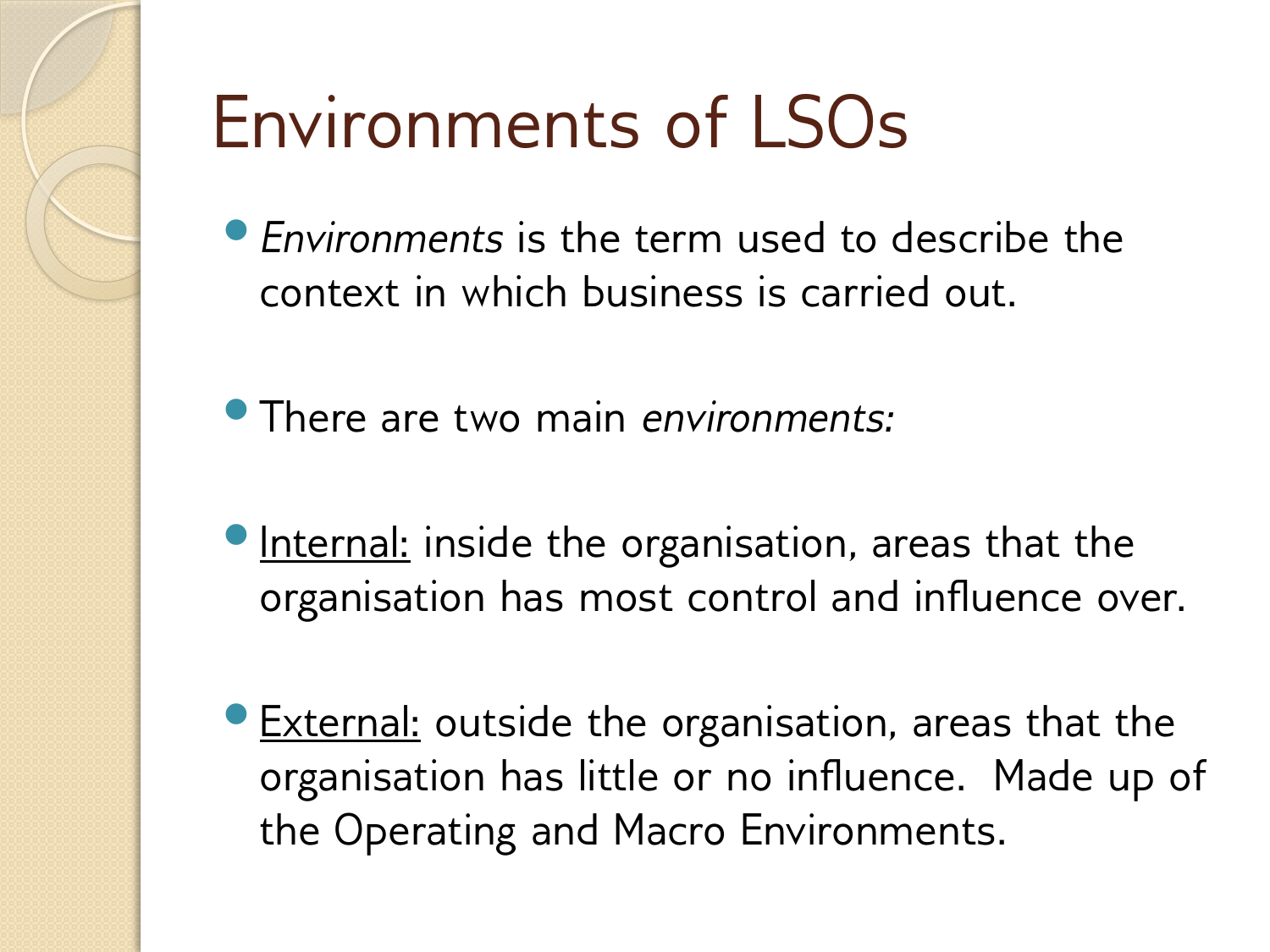

# Environments of LSOs
Environments is the term used to describe the context in which business is carried out.

There are two main environments:

Internal: inside the organisation, areas that the organisation has most control and influence over.

External: outside the organisation, areas that the organisation has little or no influence.  Made up of the Operating and Macro Environments.